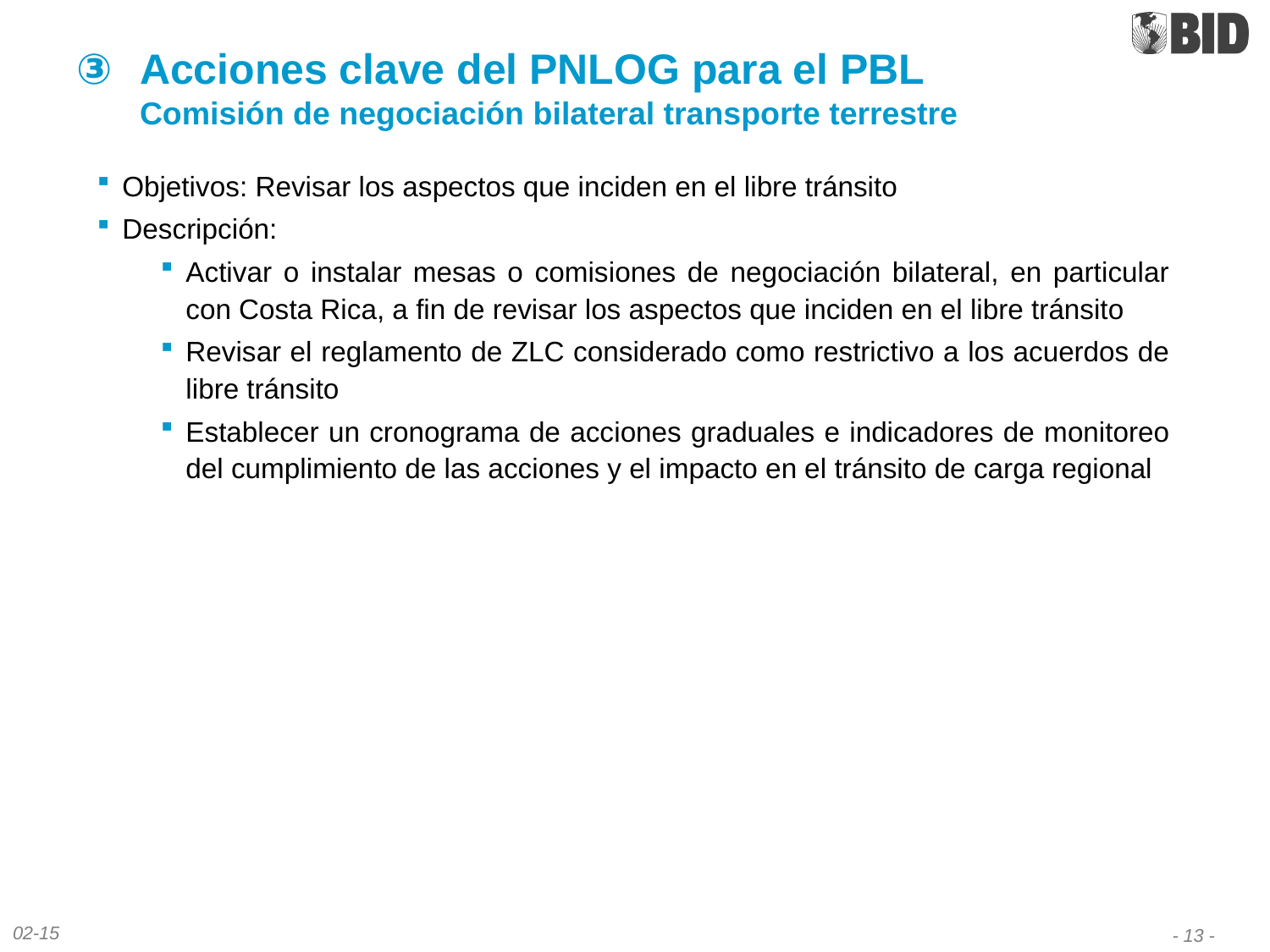

# Acciones clave del PNLOG para el PBL Comisión de negociación bilateral transporte terrestre
Objetivos: Revisar los aspectos que inciden en el libre tránsito
Descripción:
Activar o instalar mesas o comisiones de negociación bilateral, en particular con Costa Rica, a fin de revisar los aspectos que inciden en el libre tránsito
Revisar el reglamento de ZLC considerado como restrictivo a los acuerdos de libre tránsito
Establecer un cronograma de acciones graduales e indicadores de monitoreo del cumplimiento de las acciones y el impacto en el tránsito de carga regional
02-15
- 13 -